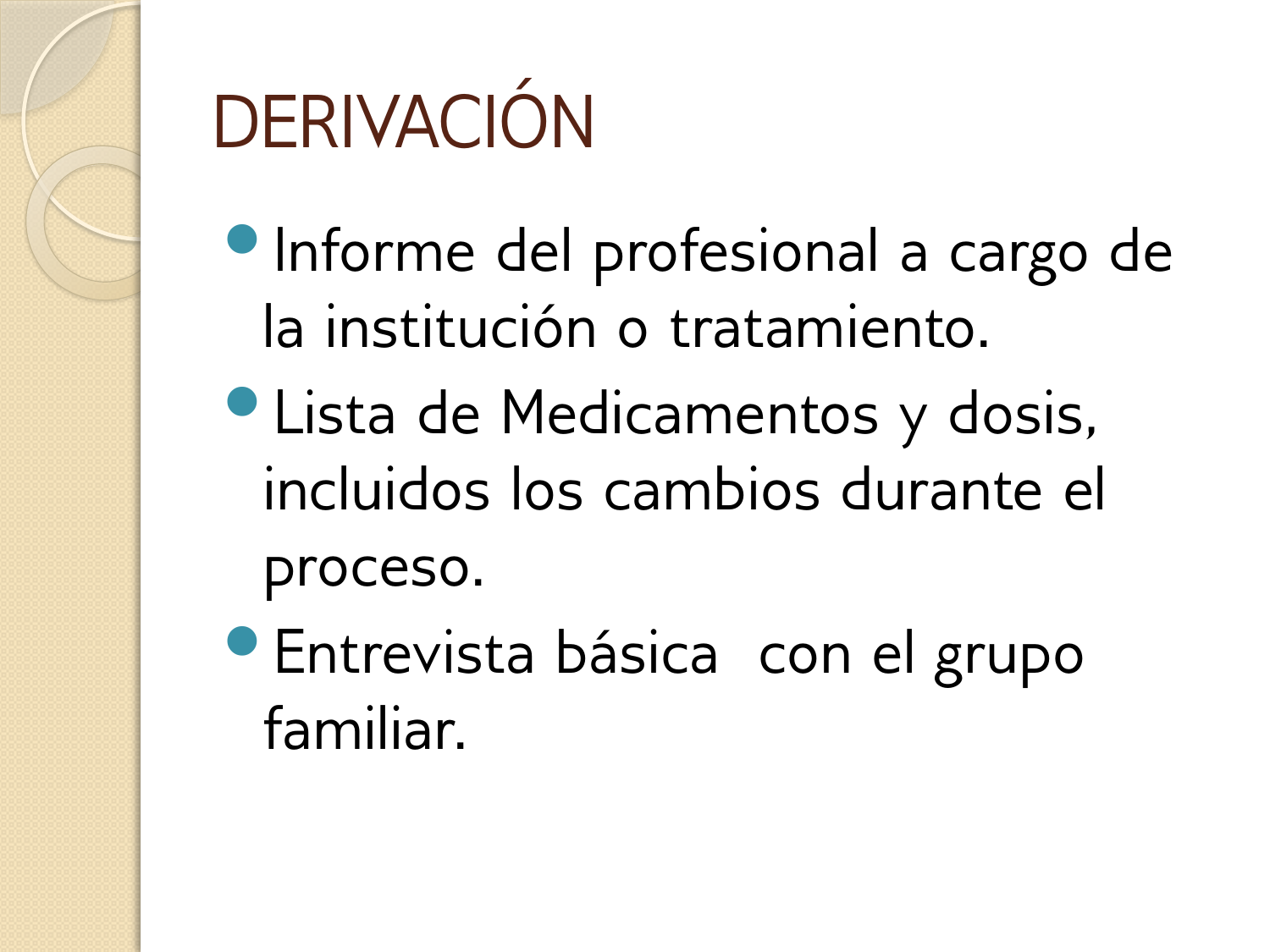

# DERIVACIÓN
Informe del profesional a cargo de la institución o tratamiento.
Lista de Medicamentos y dosis, incluidos los cambios durante el proceso.
Entrevista básica  con el grupo familiar.